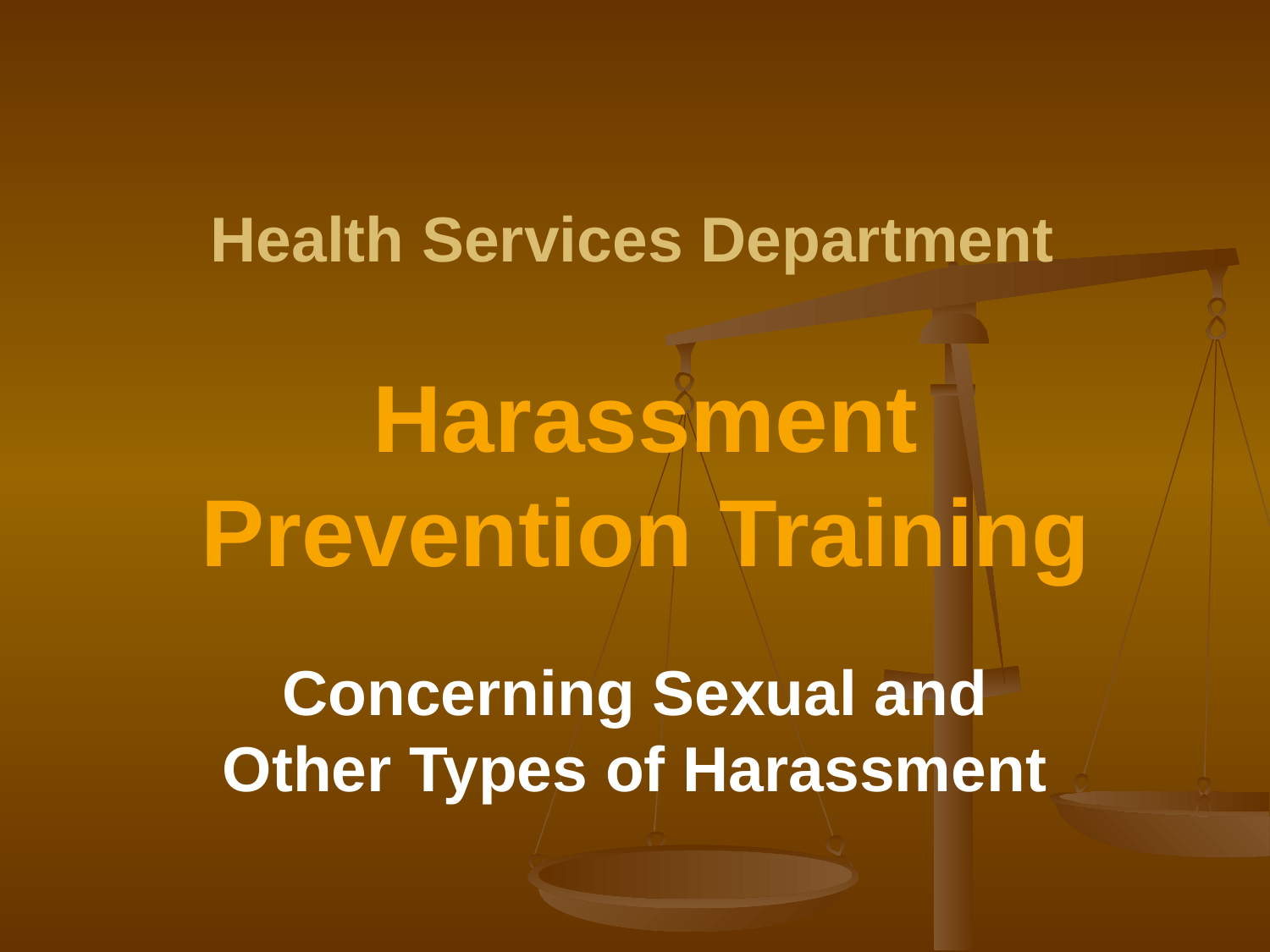

# Health Services Department Harassment Prevention Training
Concerning Sexual and Other Types of Harassment